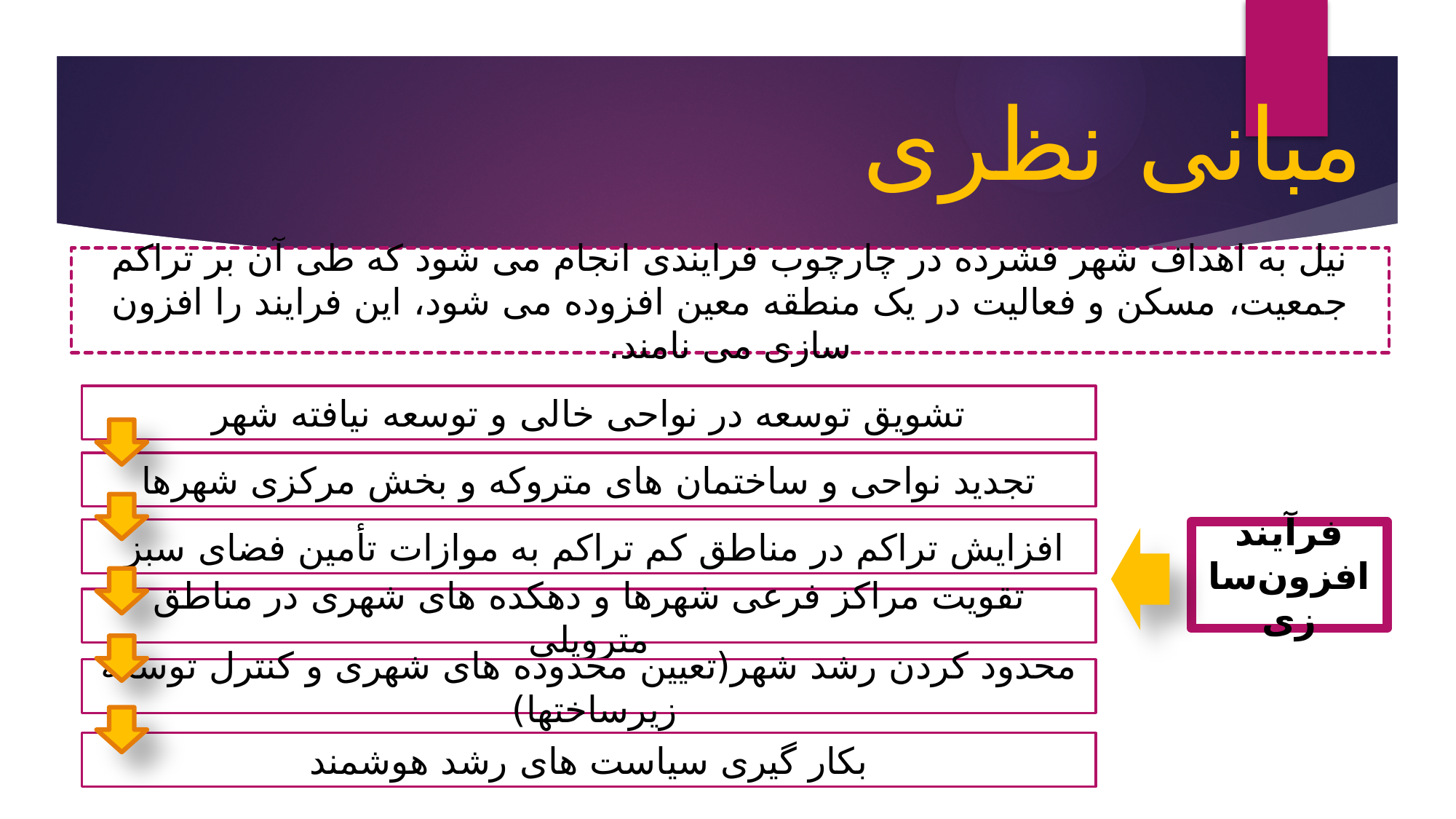

مبانی نظری
نیل به اهداف شهر فشرده در چارچوب فرایندی انجام می شود که طی آن بر تراکم جمعیت، مسکن و فعالیت در یک منطقه معین افزوده می شود، این فرایند را افزون سازی می نامند.
تشویق توسعه در نواحی خالی و توسعه نیافته شهر

تجديد نواحی و ساختمان های متروکه و بخش مرکزی شهرها

افزایش تراکم در مناطق کم تراکم به موازات تأمین فضای سبز
فرآیند افزون‌سازی

تقویت مراکز فرعی شهرها و دهکده های شهری در مناطق متروپلی

محدود کردن رشد شهر(تعیین محدوده های شهری و کنترل توسعه زیرساختها)

بكار گیری سیاست های رشد هوشمند